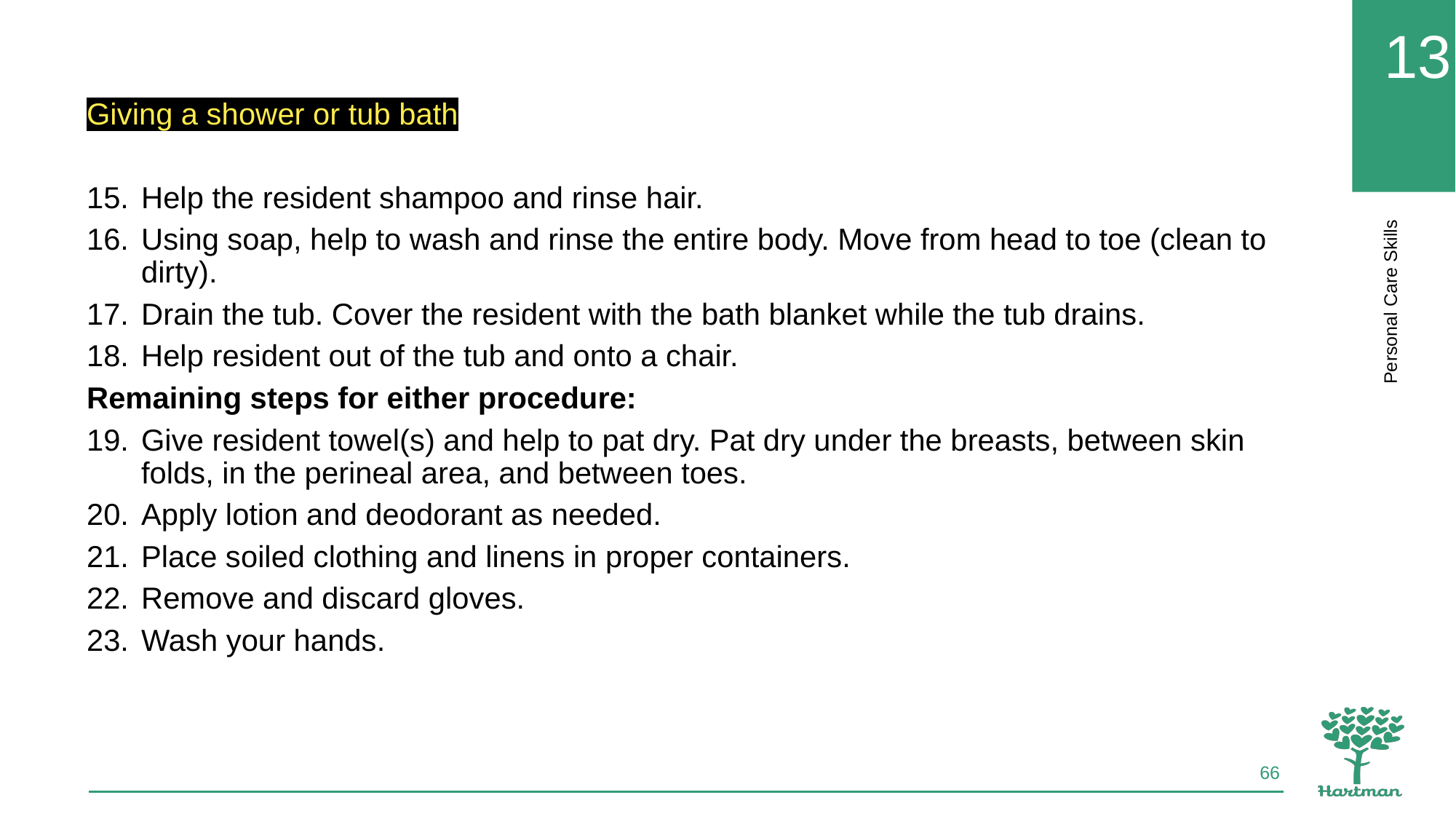

Giving a shower or tub bath

Help the resident shampoo and rinse hair.
Using soap, help to wash and rinse the entire body. Move from head to toe (clean to dirty).
Drain the tub. Cover the resident with the bath blanket while the tub drains.
Help resident out of the tub and onto a chair.
Remaining steps for either procedure:
Give resident towel(s) and help to pat dry. Pat dry under the breasts, between skin folds, in the perineal area, and between toes.
Apply lotion and deodorant as needed.
Place soiled clothing and linens in proper containers.
Remove and discard gloves.
Wash your hands.

66